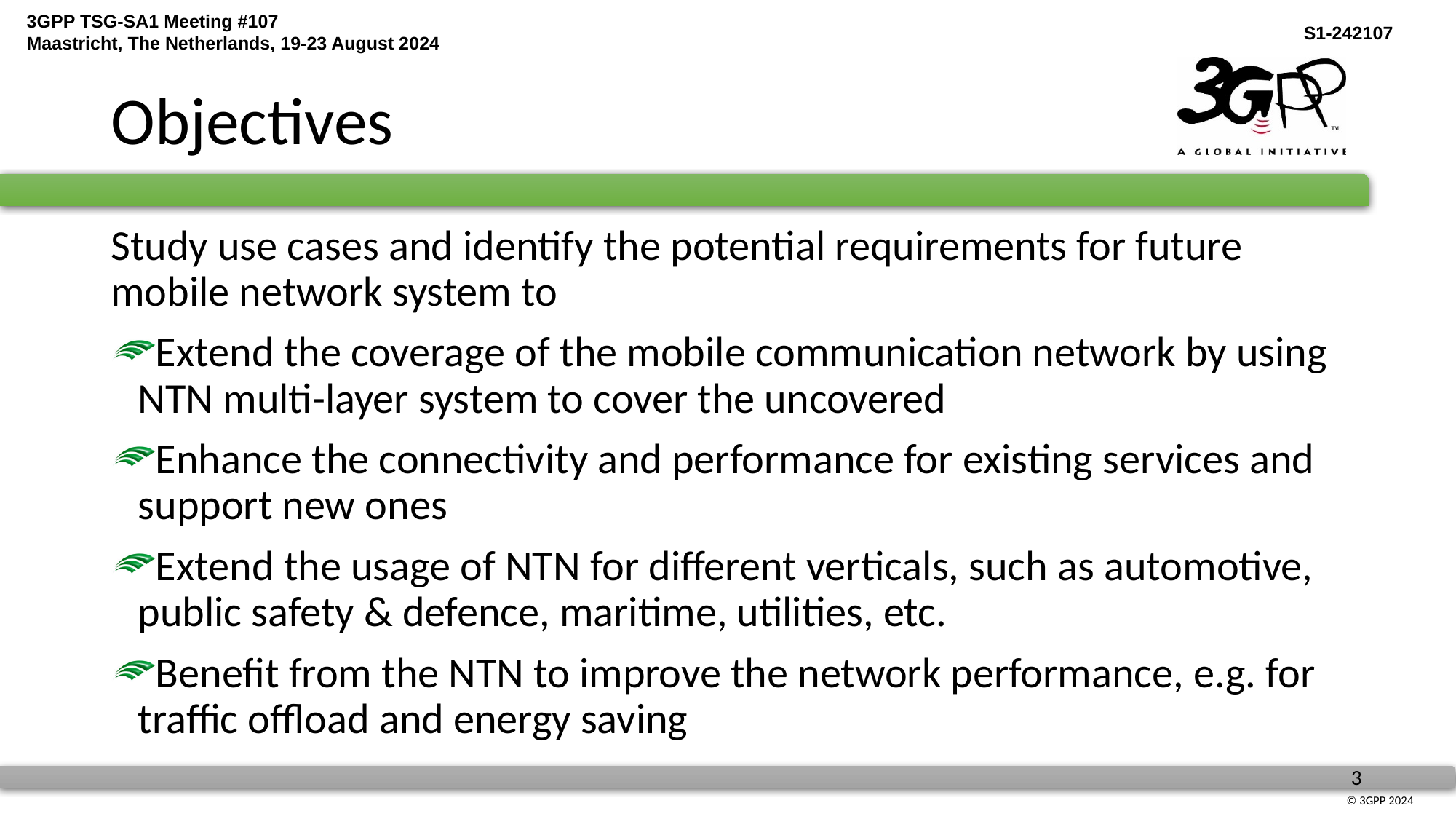

# Objectives
Study use cases and identify the potential requirements for future mobile network system to
Extend the coverage of the mobile communication network by using NTN multi-layer system to cover the uncovered
Enhance the connectivity and performance for existing services and support new ones
Extend the usage of NTN for different verticals, such as automotive, public safety & defence, maritime, utilities, etc.
Benefit from the NTN to improve the network performance, e.g. for traffic offload and energy saving